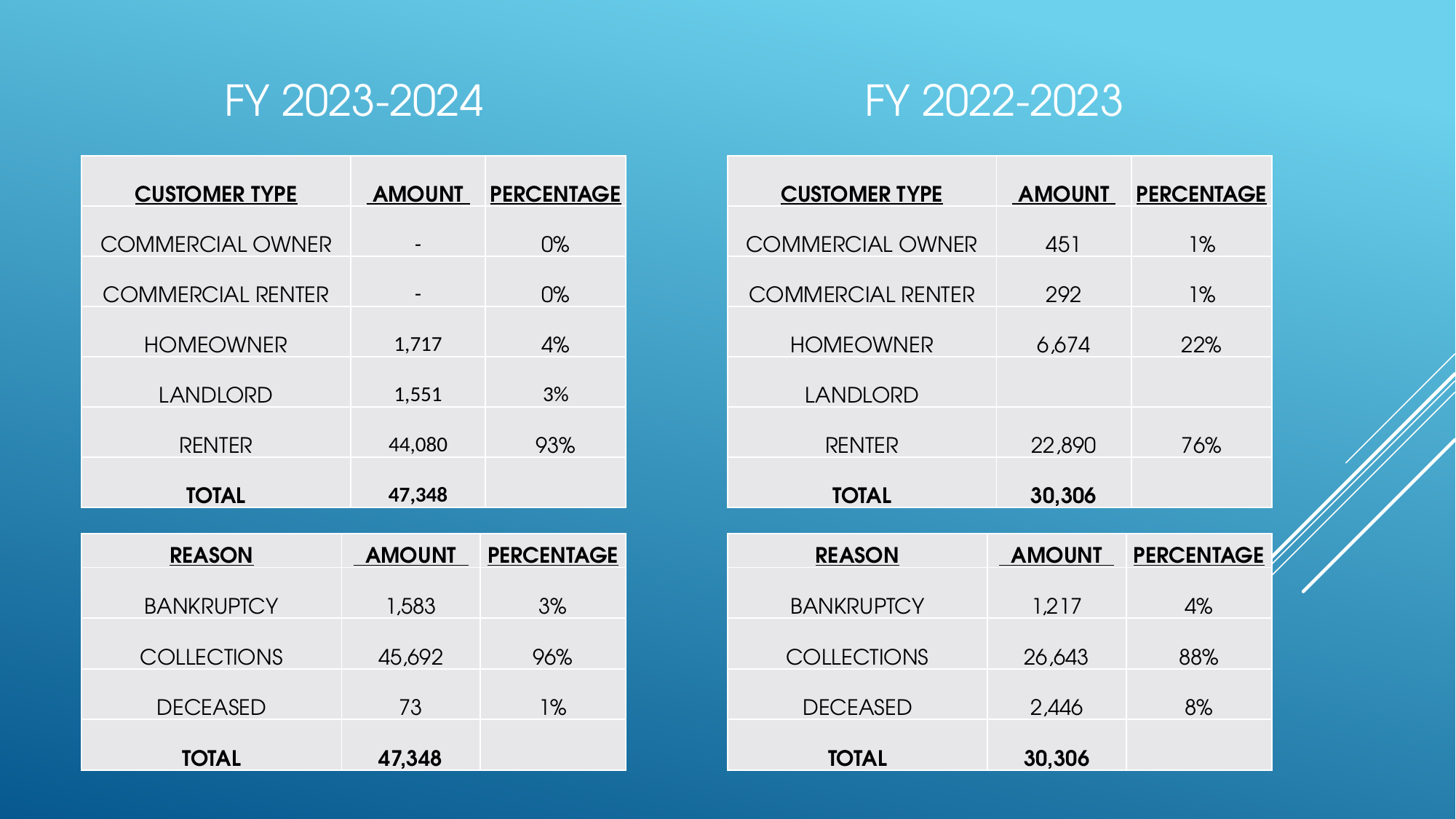

FY 2023-2024
FY 2022-2023

| CUSTOMER TYPE | AMOUNT | PERCENTAGE |
| --- | --- | --- |
| COMMERCIAL OWNER | - | 0% |
| COMMERCIAL RENTER | - | 0% |
| HOMEOWNER | 1,717 | 4% |
| LANDLORD | 1,551 | 3% |
| RENTER | 44,080 | 93% |
| TOTAL | 47,348 |  |
| CUSTOMER TYPE | AMOUNT | PERCENTAGE |
| --- | --- | --- |
| COMMERCIAL OWNER | 451 | 1% |
| COMMERCIAL RENTER | 292 | 1% |
| HOMEOWNER | 6,674 | 22% |
| LANDLORD |  |  |
| RENTER | 22,890 | 76% |
| TOTAL | 30,306 |  |
| REASON | AMOUNT | PERCENTAGE |
| --- | --- | --- |
| BANKRUPTCY | 1,583 | 3% |
| COLLECTIONS | 45,692 | 96% |
| DECEASED | 73 | 1% |
| TOTAL | 47,348 |  |
| REASON | AMOUNT | PERCENTAGE |
| --- | --- | --- |
| BANKRUPTCY | 1,217 | 4% |
| COLLECTIONS | 26,643 | 88% |
| DECEASED | 2,446 | 8% |
| TOTAL | 30,306 |  |